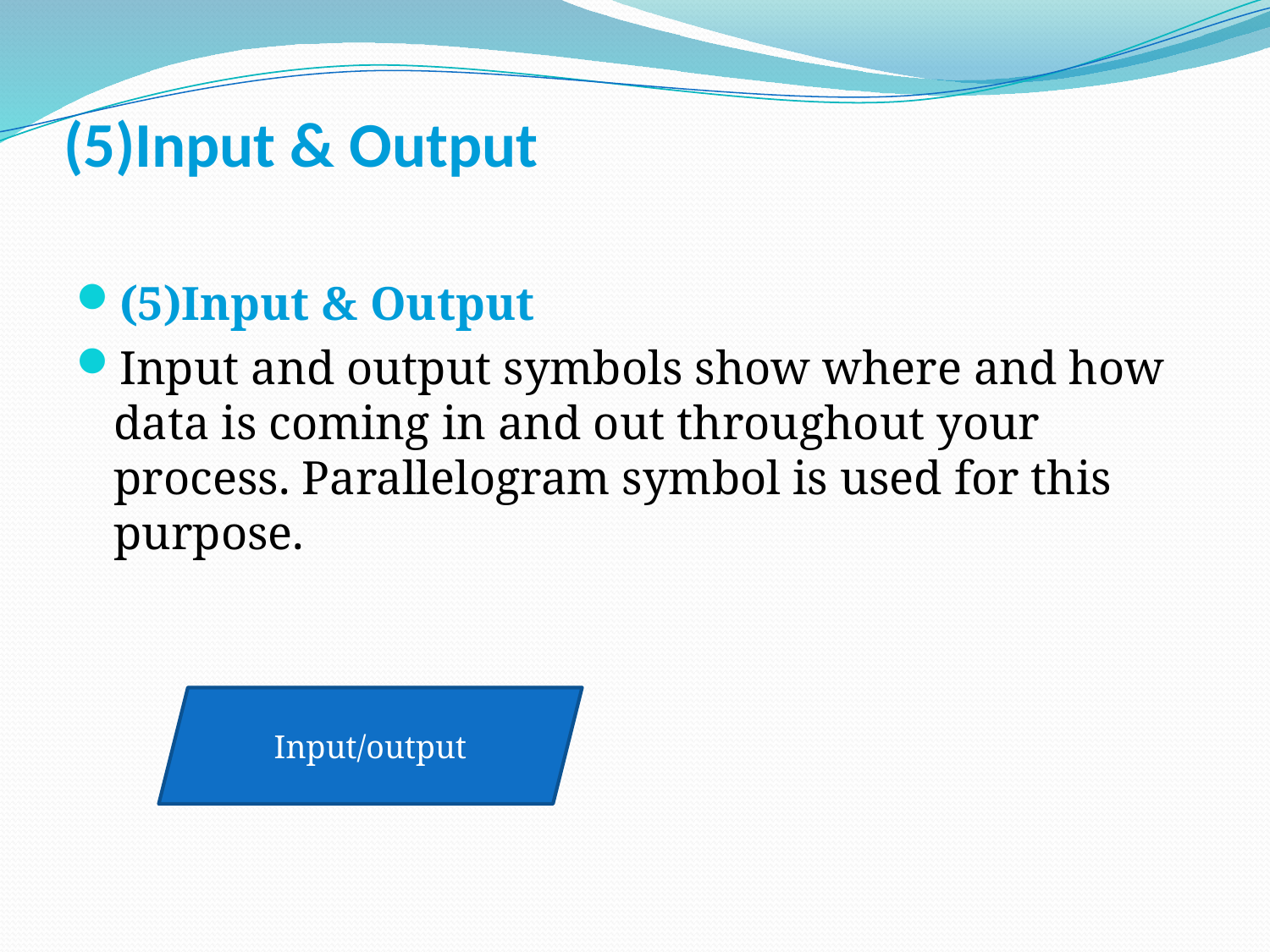

# (5)Input & Output
(5)Input & Output
Input and output symbols show where and how data is coming in and out throughout your process. Parallelogram symbol is used for this purpose.

Input/output